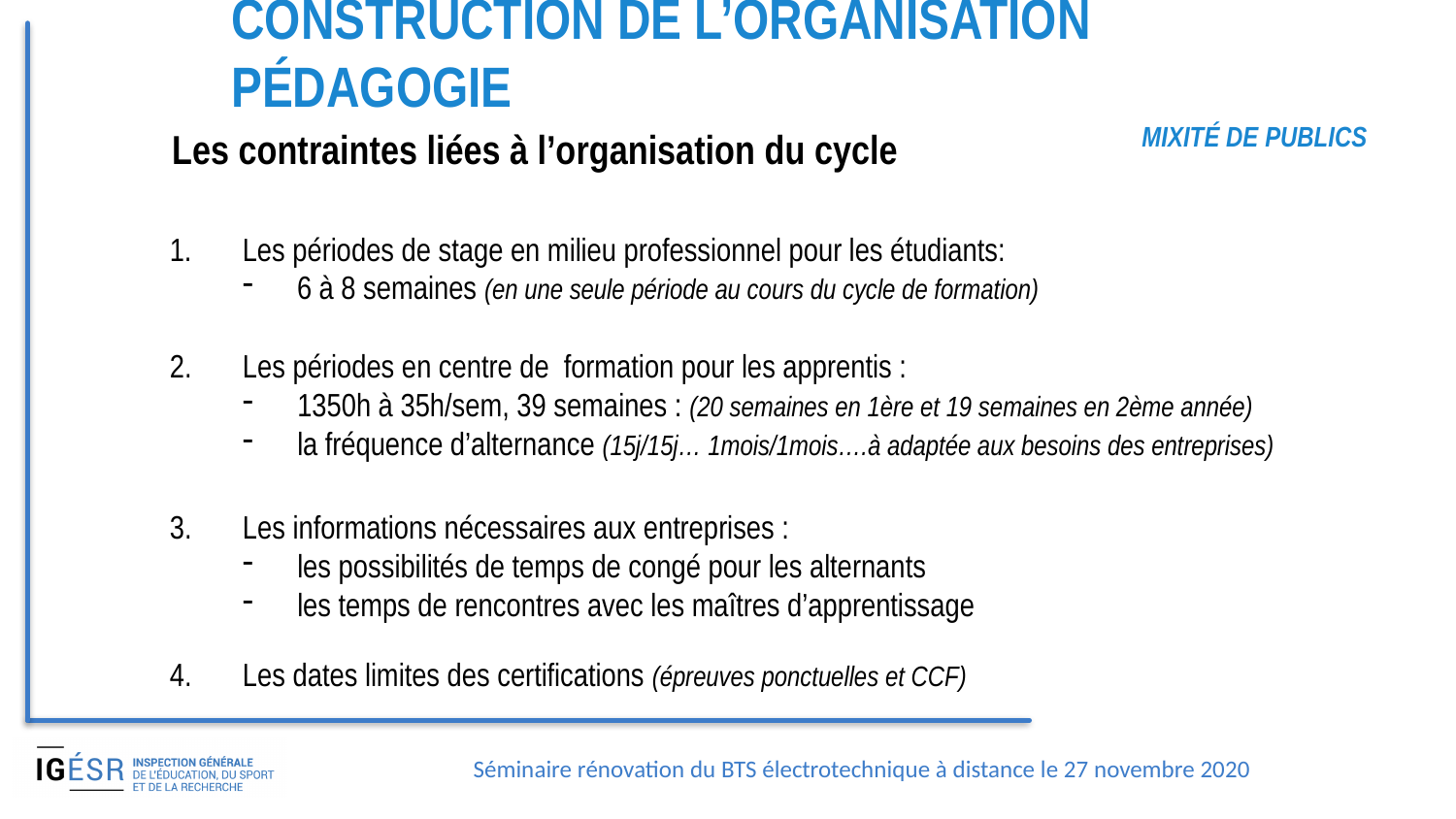

Construction de l’organisation pédagogie
Mixité de publics
Les contraintes liées à l’organisation du cycle
Les périodes de stage en milieu professionnel pour les étudiants:
6 à 8 semaines (en une seule période au cours du cycle de formation)
Les périodes en centre de  formation pour les apprentis :
1350h à 35h/sem, 39 semaines : (20 semaines en 1ère et 19 semaines en 2ème année)
la fréquence d’alternance (15j/15j… 1mois/1mois….à adaptée aux besoins des entreprises)
Les informations nécessaires aux entreprises :
les possibilités de temps de congé pour les alternants
les temps de rencontres avec les maîtres d’apprentissage
Les dates limites des certifications (épreuves ponctuelles et CCF)